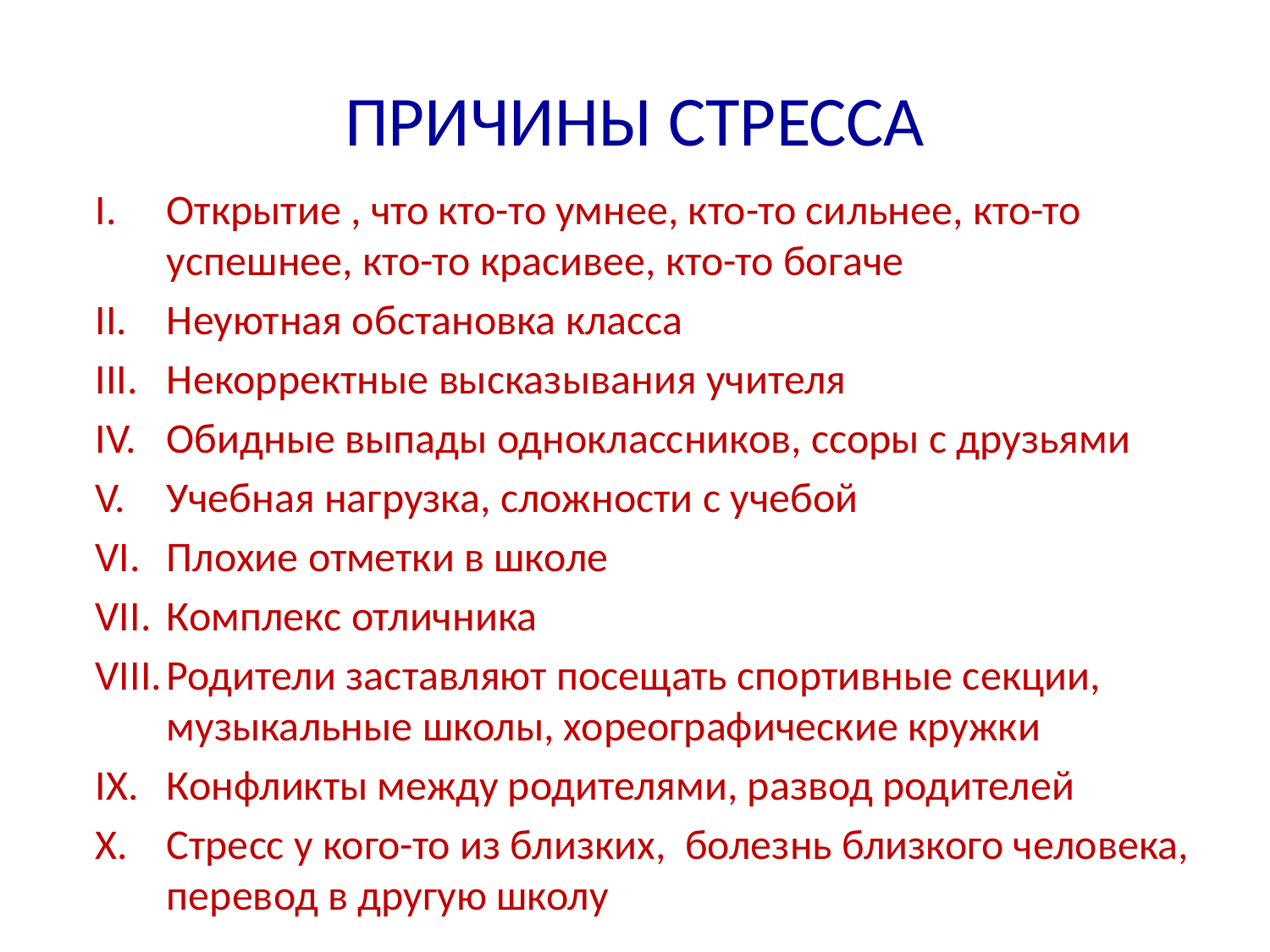

# ПРИЧИНЫ СТРЕССА
Открытие , что кто-то умнее, кто-то сильнее, кто-то успешнее, кто-то красивее, кто-то богаче
Неуютная обстановка класса
Некорректные высказывания учителя
Обидные выпады одноклассников, ссоры с друзьями
Учебная нагрузка, сложности с учебой
Плохие отметки в школе
Комплекс отличника
Родители заставляют посещать спортивные секции, музыкальные школы, хореографические кружки
Конфликты между родителями, развод родителей
Стресс у кого-то из близких,  болезнь близкого человека, перевод в другую школу